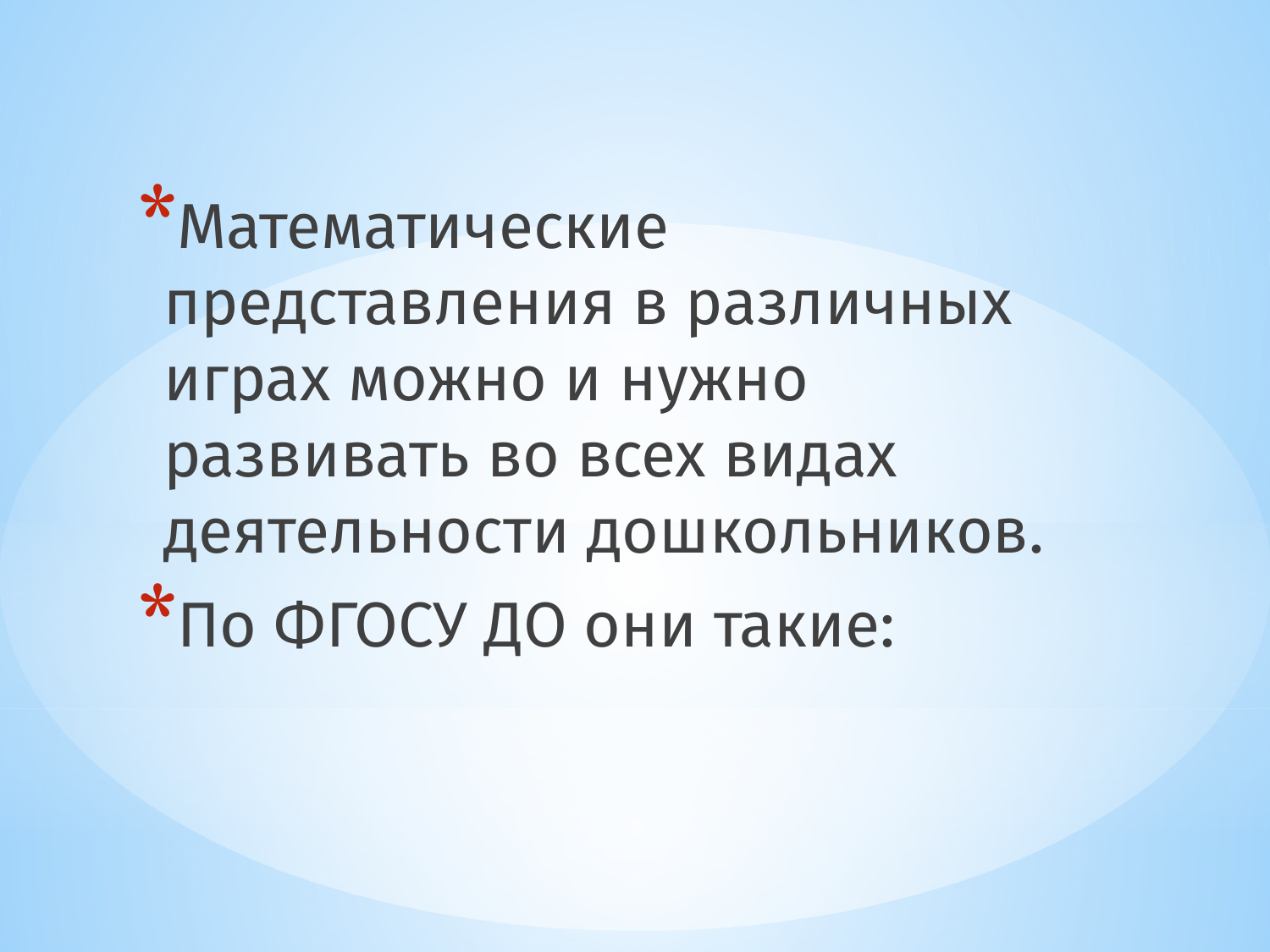

Математические представления в различных играх можно и нужно развивать во всех видах деятельности дошкольников.
По ФГОСУ ДО они такие: